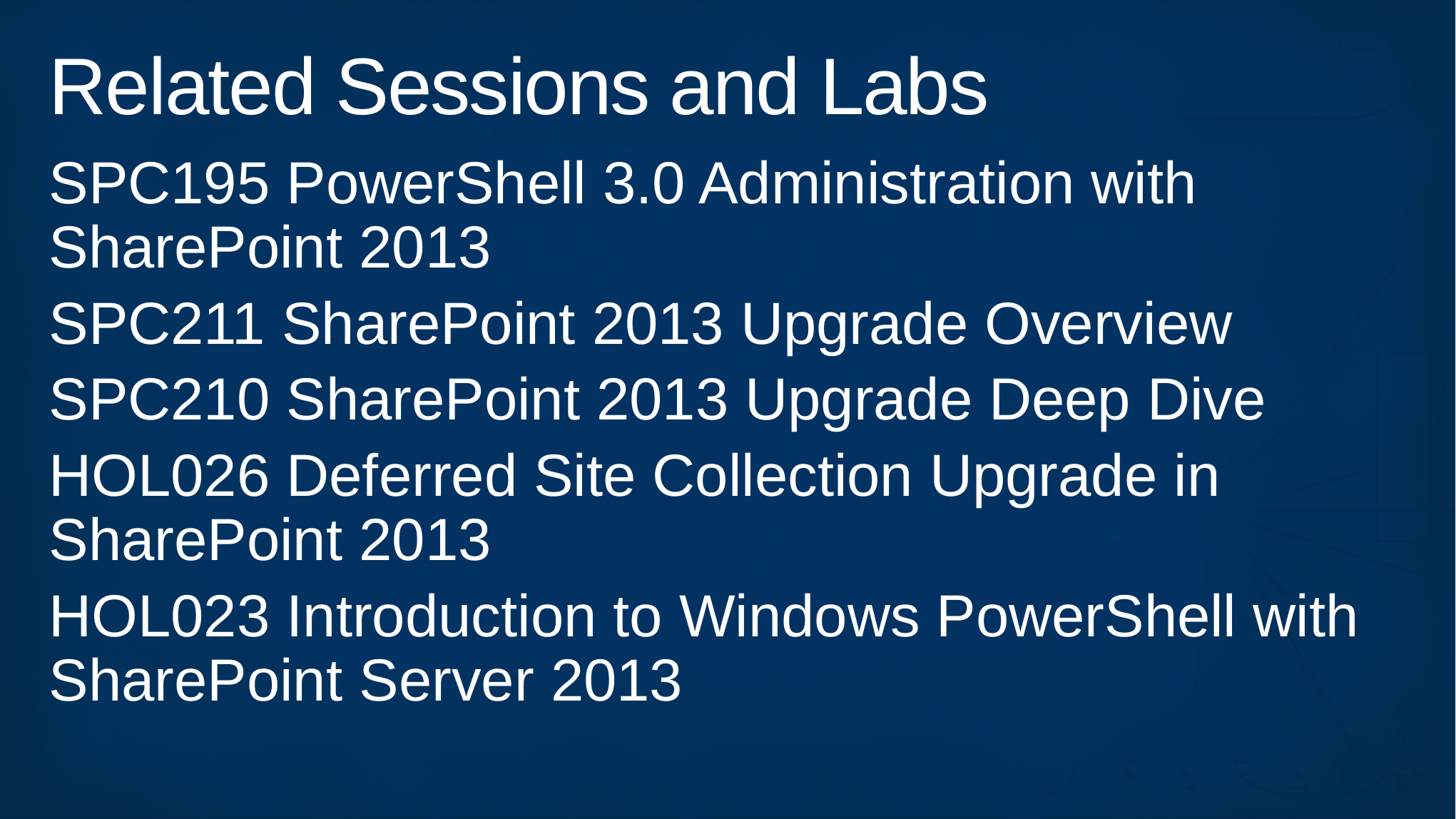

# Related Sessions and Labs
SPC195 PowerShell 3.0 Administration with
SharePoint 2013
SPC211 SharePoint 2013 Upgrade Overview
SPC210 SharePoint 2013 Upgrade Deep Dive
HOL026 Deferred Site Collection Upgrade in SharePoint 2013
HOL023 Introduction to Windows PowerShell with SharePoint Server 2013